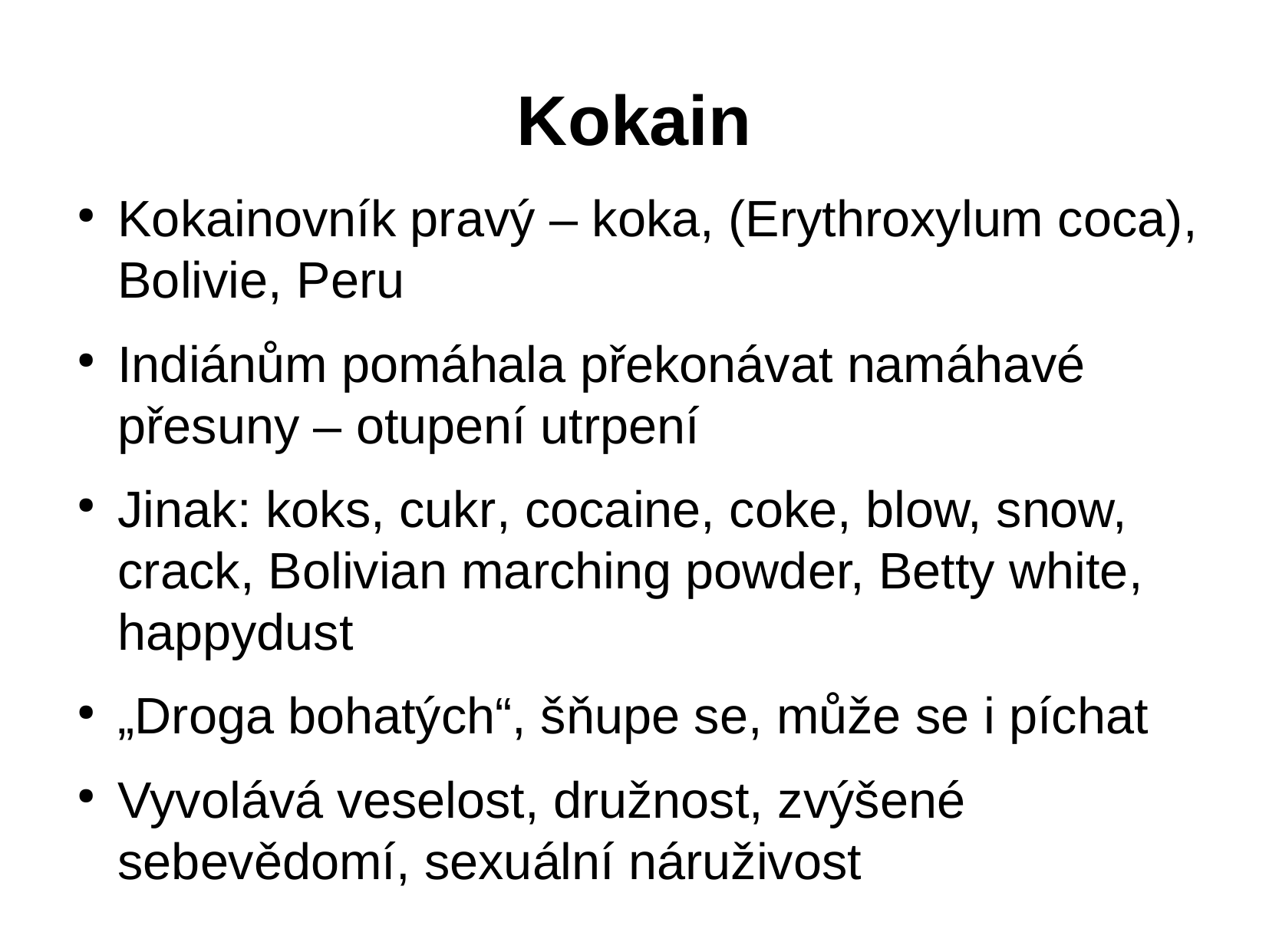

# Kokain
Kokainovník pravý – koka, (Erythroxylum coca), Bolivie, Peru
Indiánům pomáhala překonávat namáhavé přesuny – otupení utrpení
Jinak: koks, cukr, cocaine, coke, blow, snow, crack, Bolivian marching powder, Betty white, happydust
„Droga bohatých“, šňupe se, může se i píchat
Vyvolává veselost, družnost, zvýšené sebevědomí, sexuální náruživost